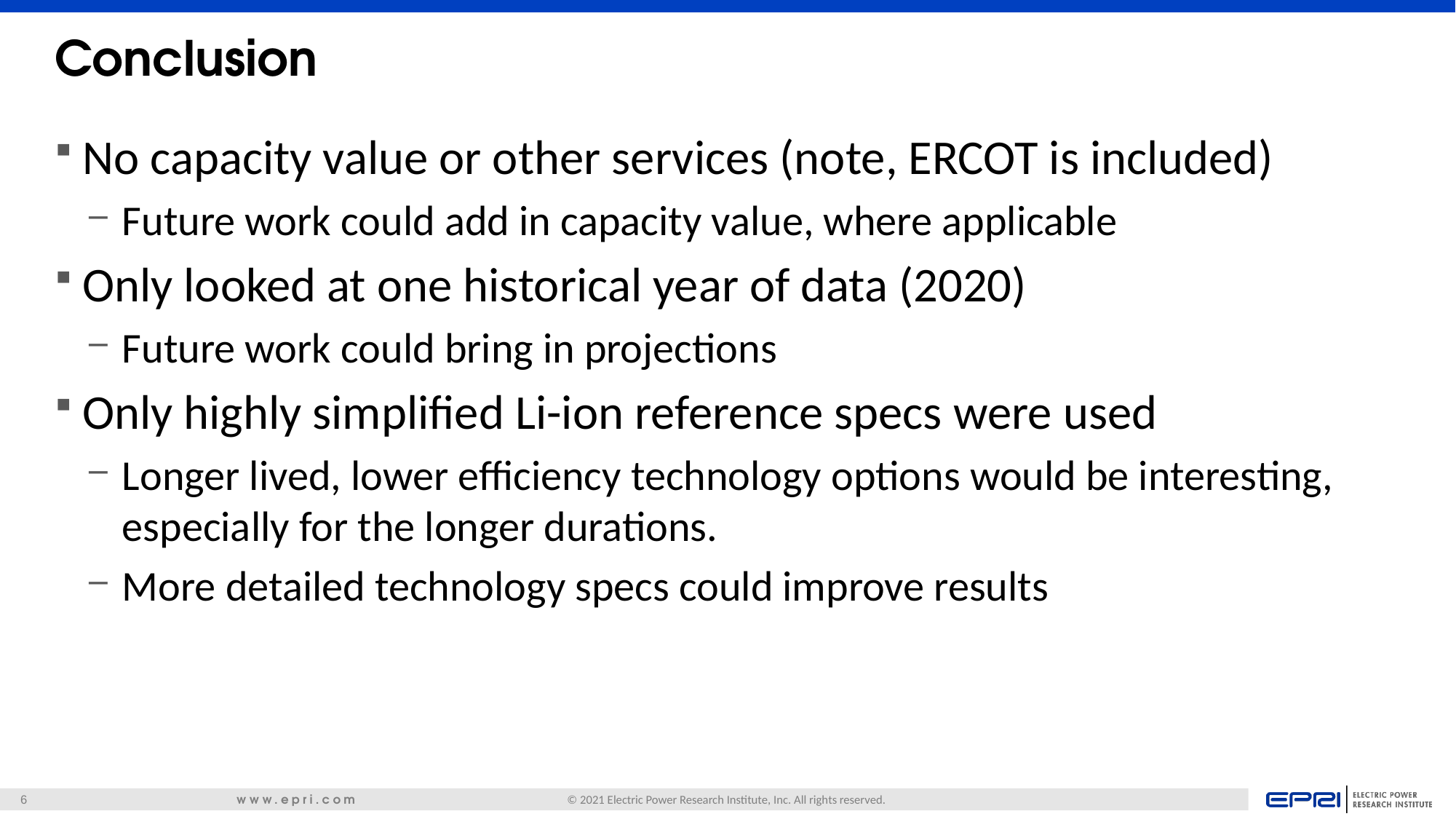

# Conclusion
No capacity value or other services (note, ERCOT is included)
Future work could add in capacity value, where applicable
Only looked at one historical year of data (2020)
Future work could bring in projections
Only highly simplified Li-ion reference specs were used
Longer lived, lower efficiency technology options would be interesting, especially for the longer durations.
More detailed technology specs could improve results